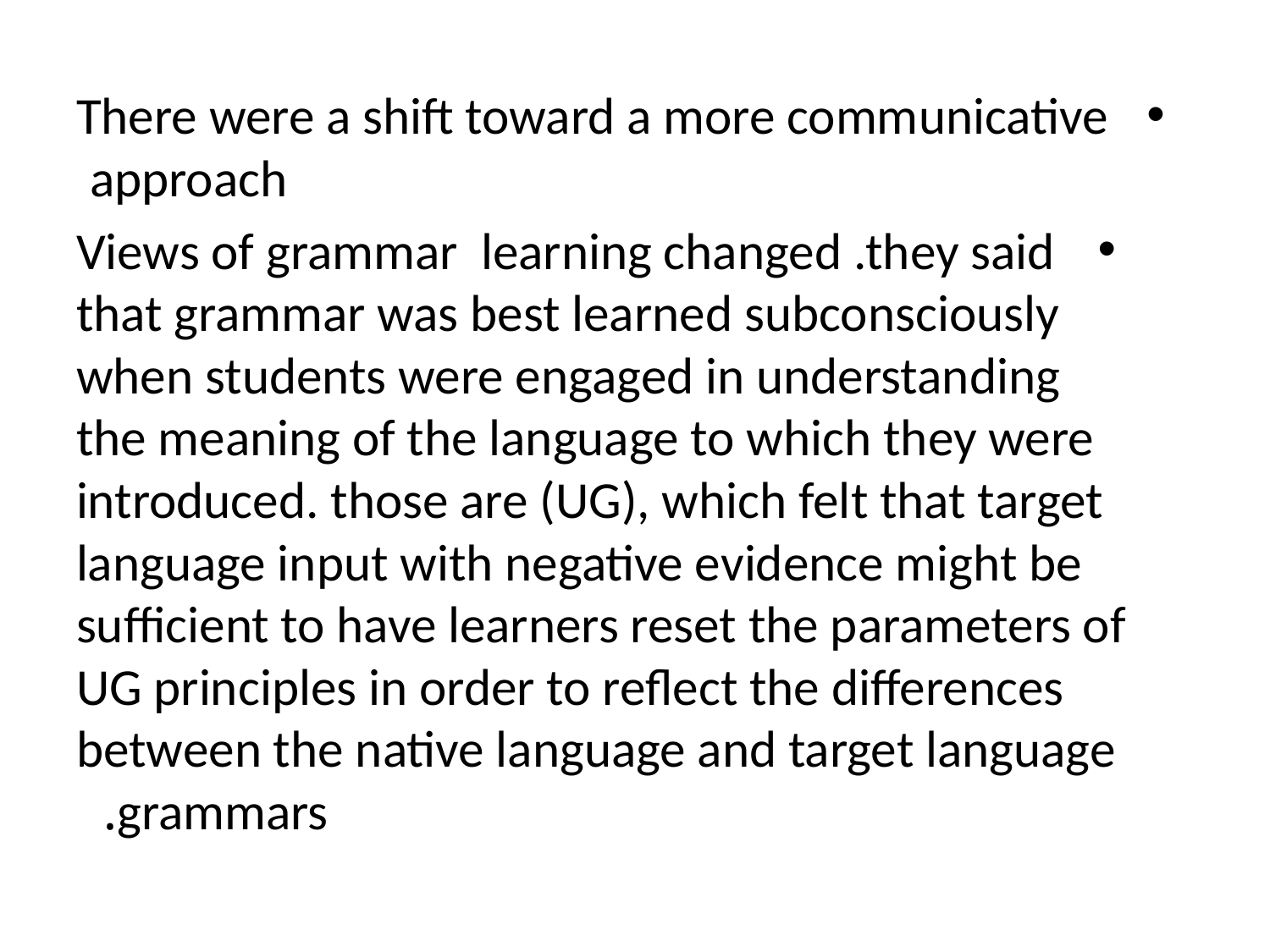

There were a shift toward a more communicative approach
Views of grammar  learning changed .they said that grammar was best learned subconsciously when students were engaged in understanding  the meaning of the language to which they were introduced. those are (UG), which felt that target language input with negative evidence might be sufficient to have learners reset the parameters of UG principles in order to reflect the differences between the native language and target language grammars.